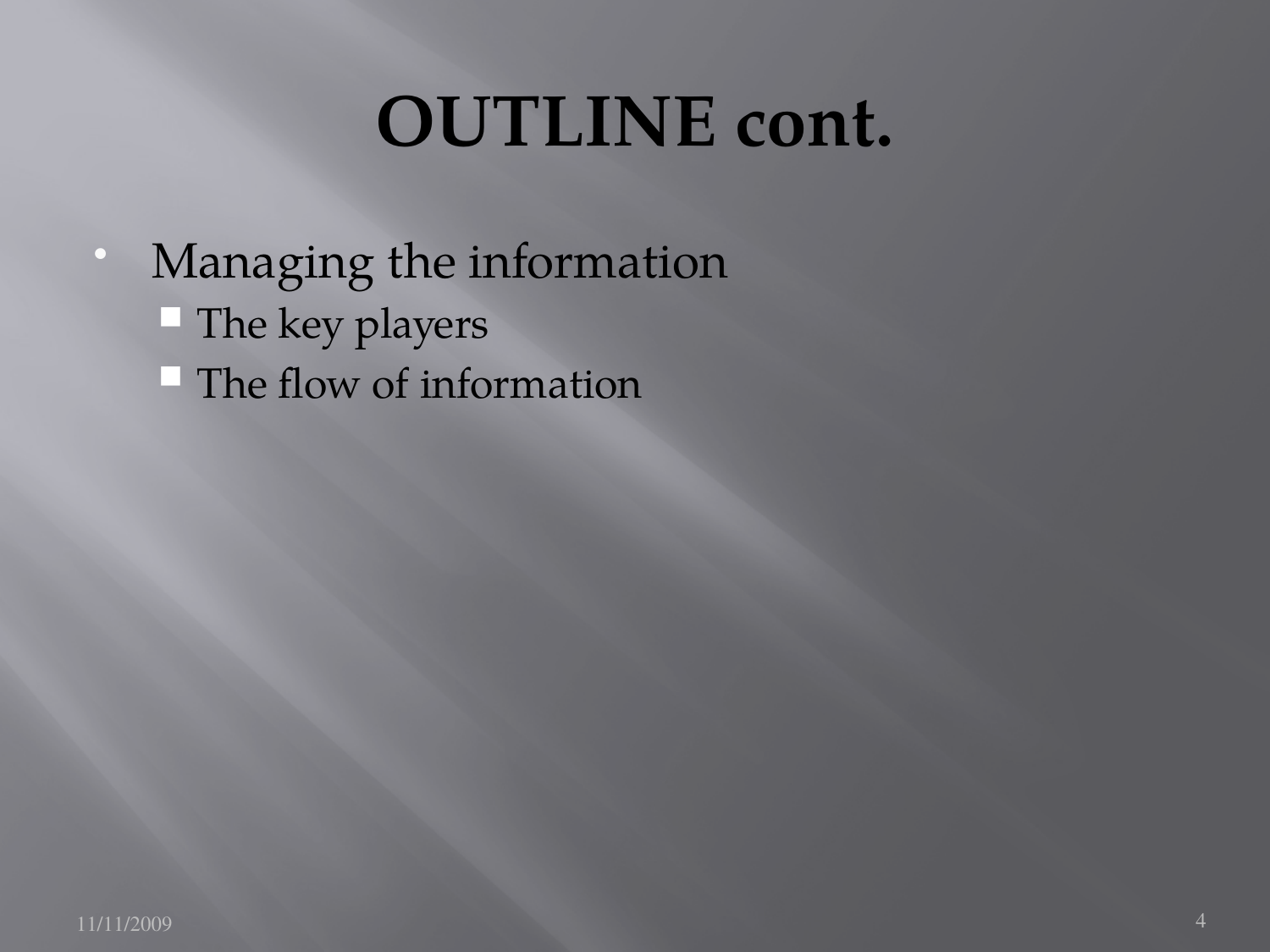

# OUTLINE cont.
Managing the information
The key players
The flow of information

11/11/2009
4